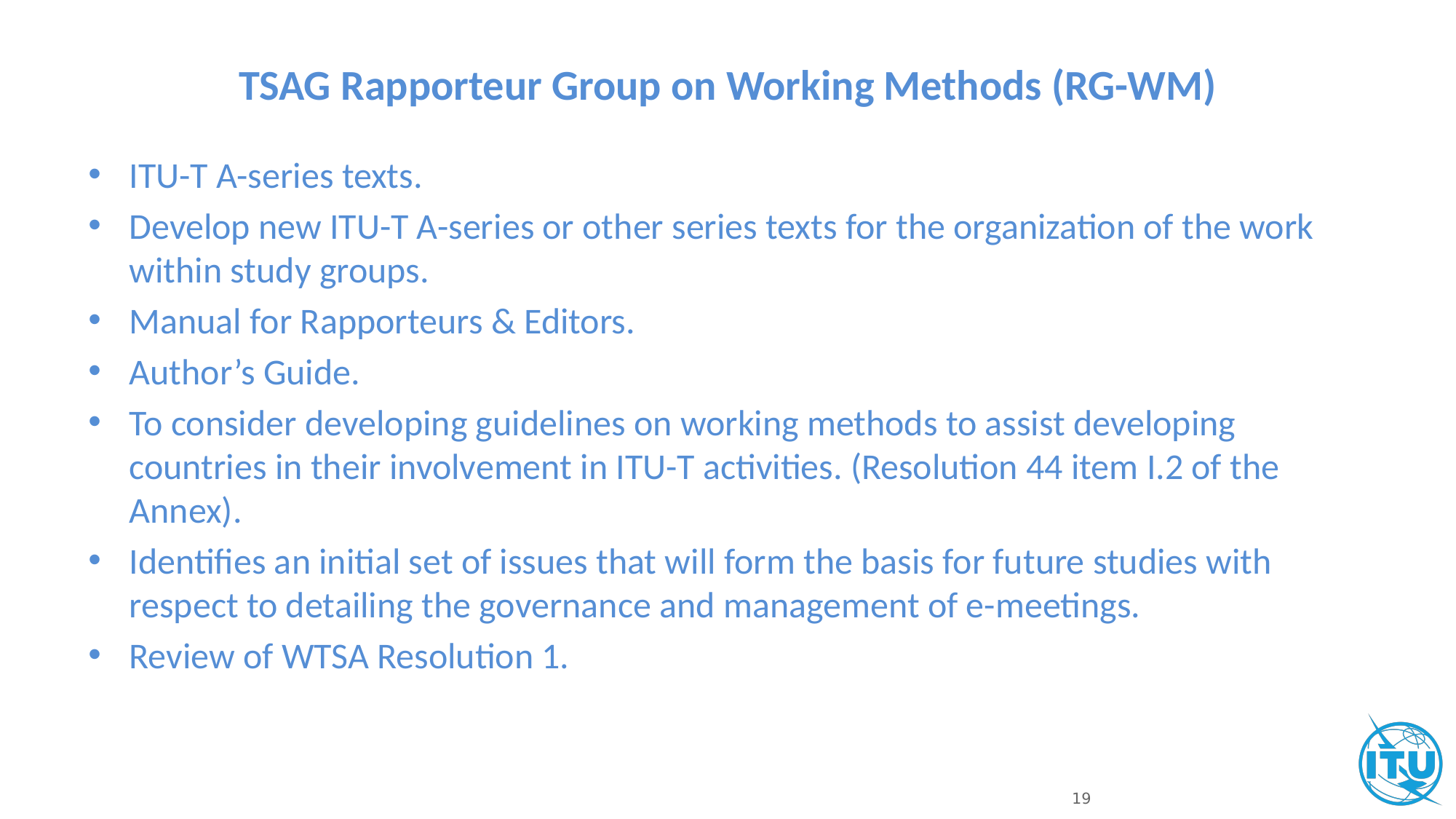

# TSAG Rapporteur Group on Working Methods (RG-WM)
ITU-T A-series texts.
Develop new ITU-T A-series or other series texts for the organization of the work within study groups.
Manual for Rapporteurs & Editors.
Author’s Guide.
To consider developing guidelines on working methods to assist developing countries in their involvement in ITU-T activities. (Resolution 44 item I.2 of the Annex).
Identifies an initial set of issues that will form the basis for future studies with respect to detailing the governance and management of e-meetings.
Review of WTSA Resolution 1.
19